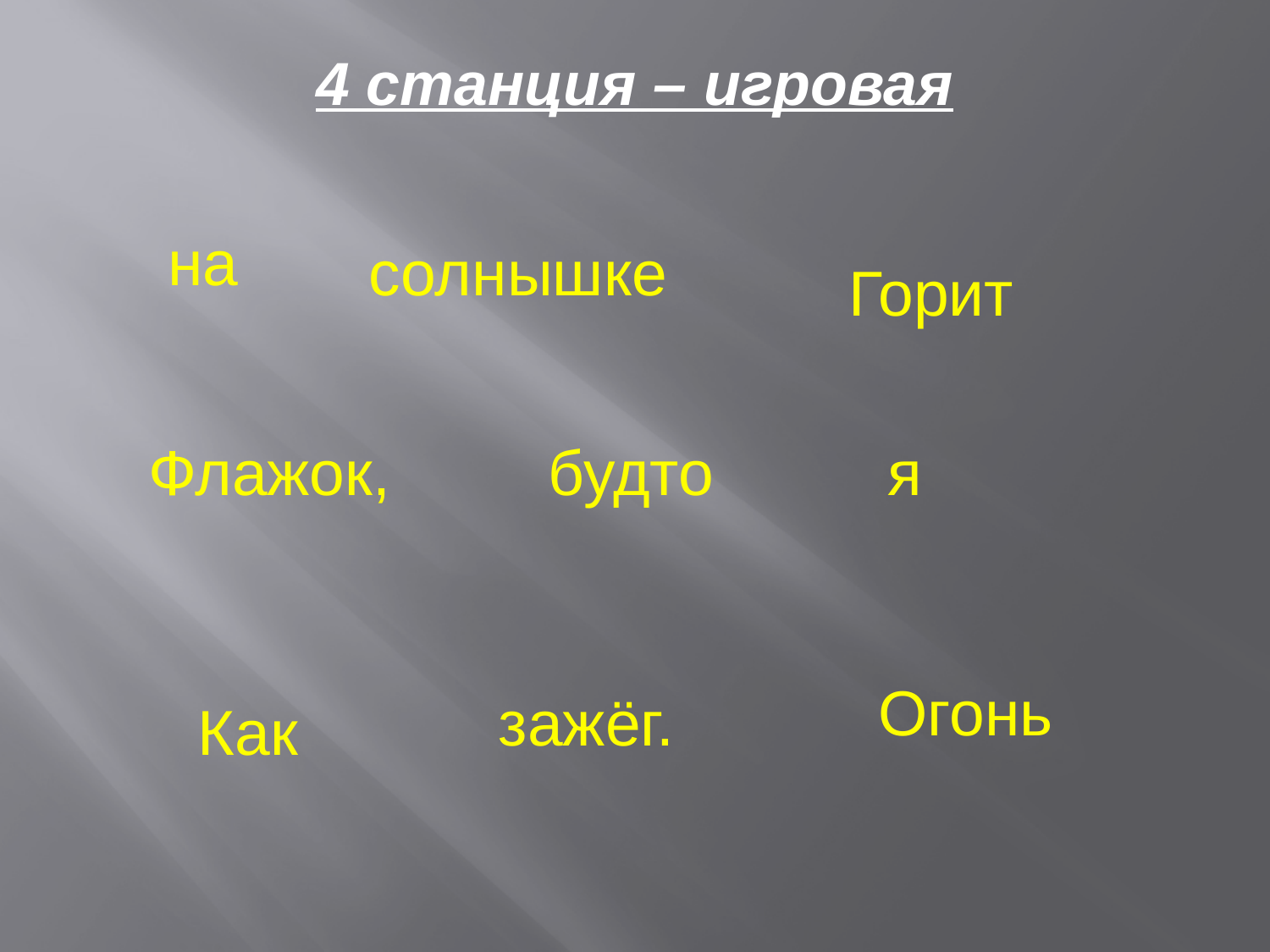

# 4 станция – игровая
на
солнышке
Горит
Флажок,
будто
я
Огонь
зажёг.
Как